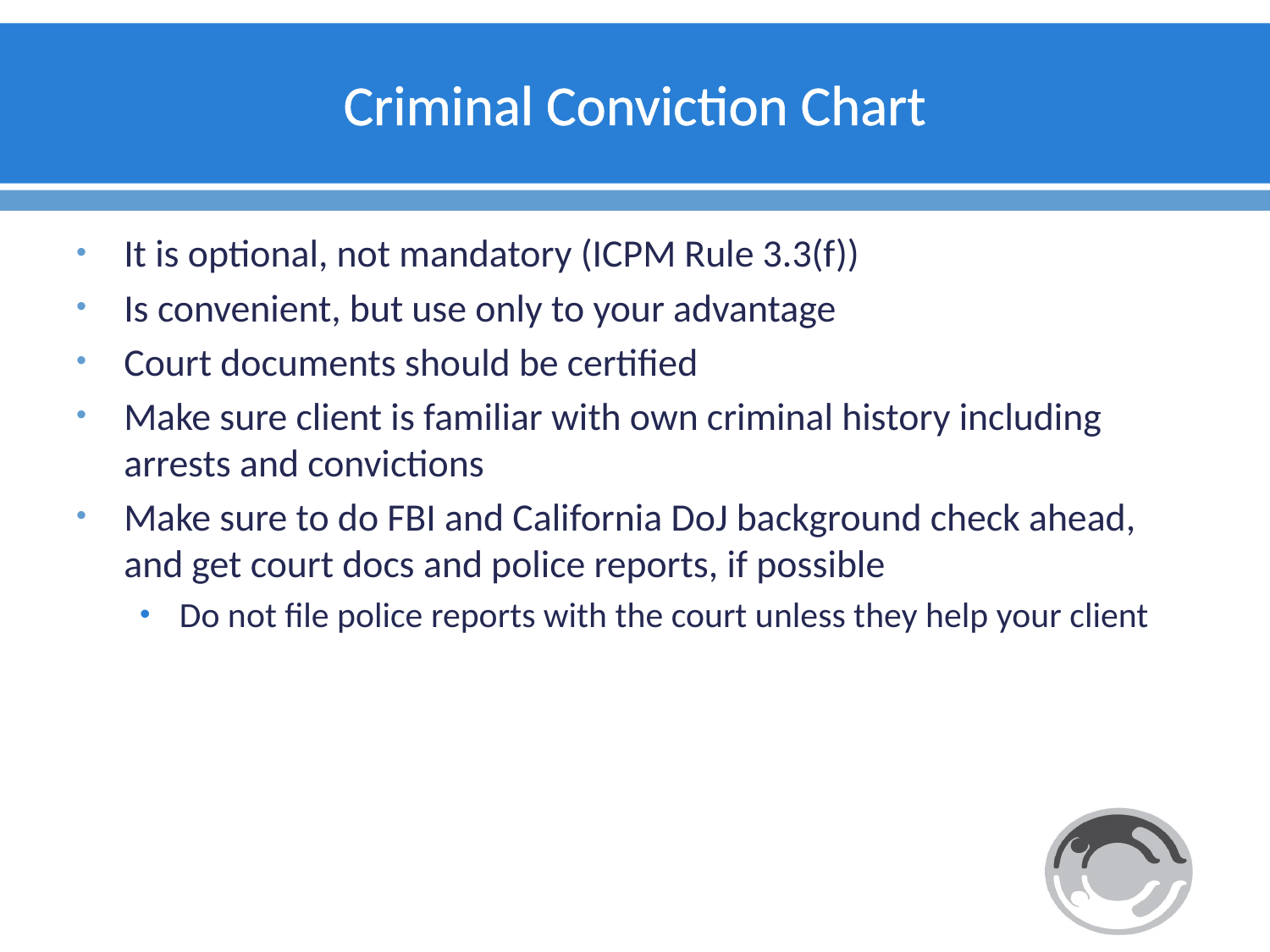

# Criminal Conviction Chart
It is optional, not mandatory (ICPM Rule 3.3(f))
Is convenient, but use only to your advantage
Court documents should be certified
Make sure client is familiar with own criminal history including arrests and convictions
Make sure to do FBI and California DoJ background check ahead, and get court docs and police reports, if possible
Do not file police reports with the court unless they help your client